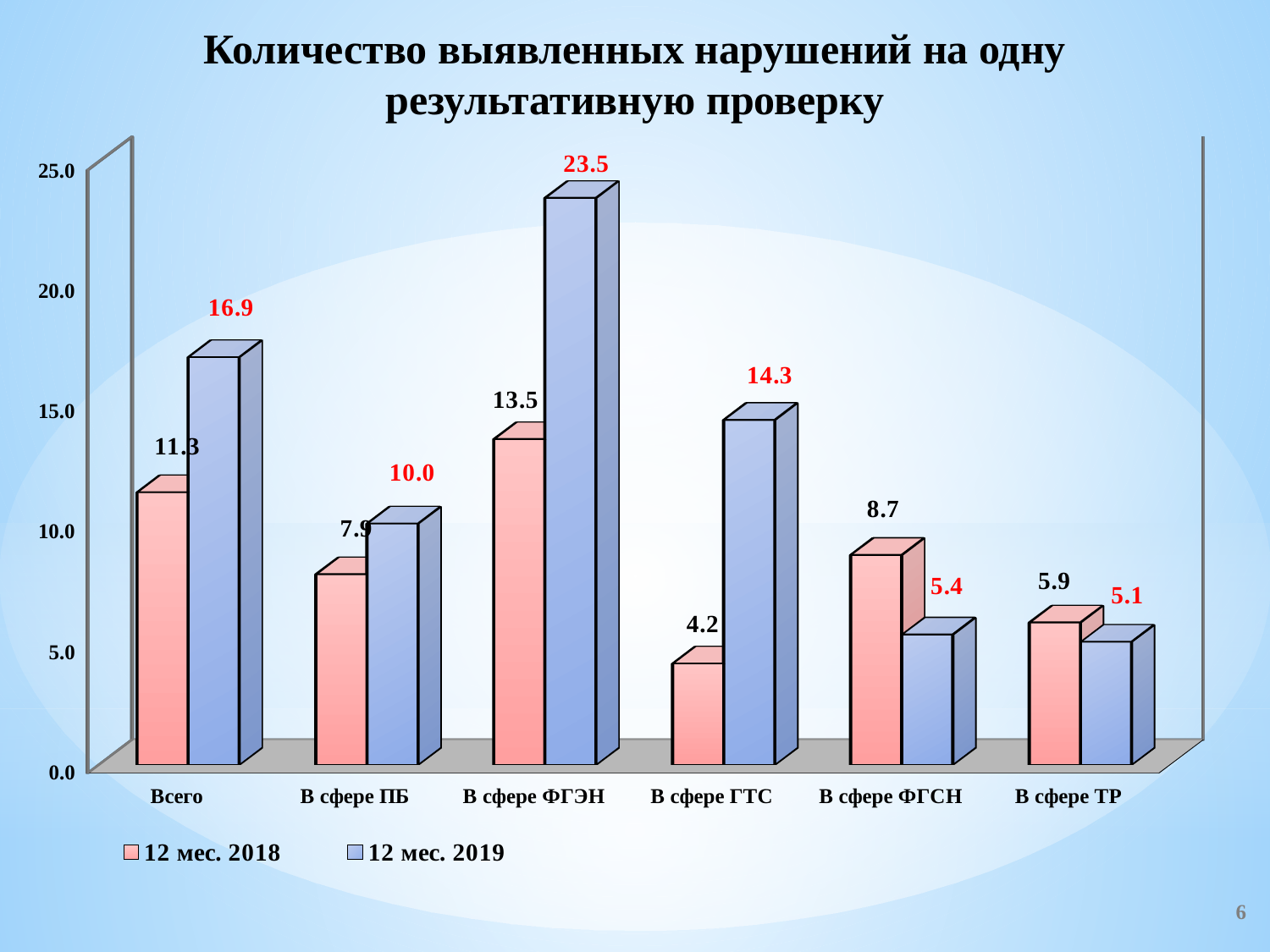

Количество выявленных нарушений на одну
результативную проверку

[unsupported chart]

6